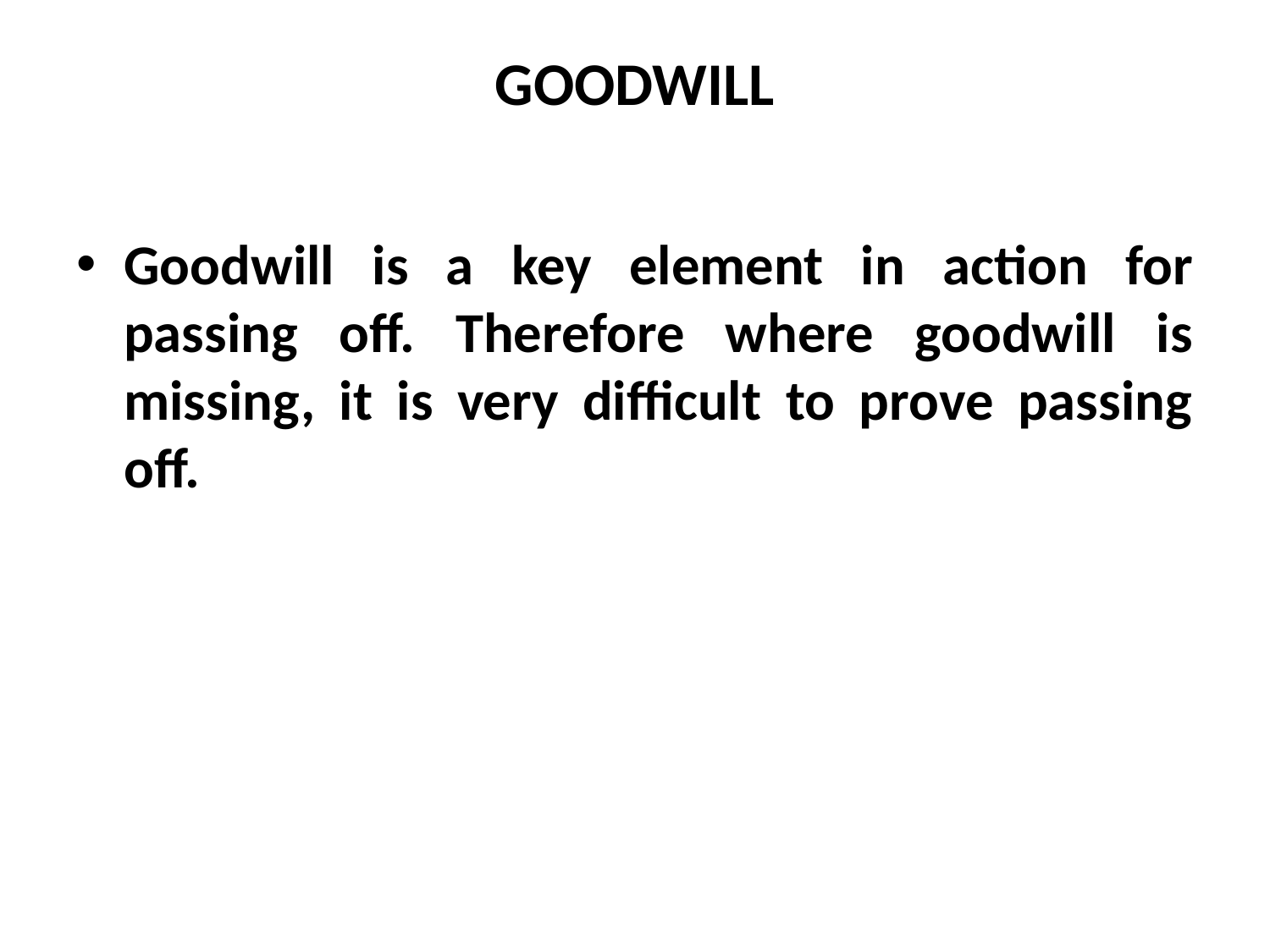

# GOODWILL
Goodwill is a key element in action for passing off. Therefore where goodwill is missing, it is very difficult to prove passing off.